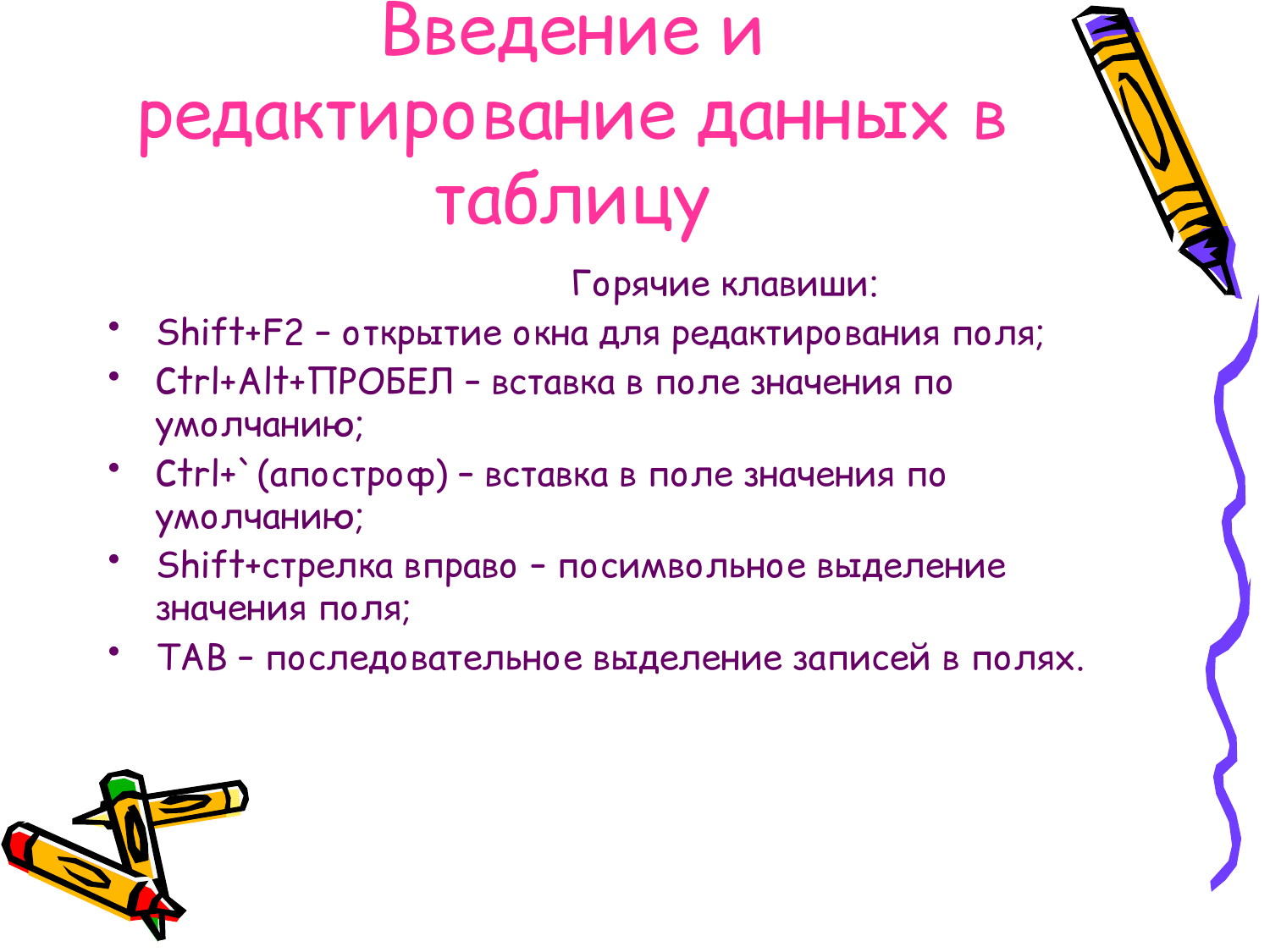

# Введение и редактирование данных в таблицу
                  Горячие клавиши:
Shift+F2 – открытие окна для редактирования поля;
Ctrl+Alt+ПРОБЕЛ – вставка в поле значения по умолчанию;
Сtrl+`(апостроф) – вставка в поле значения по умолчанию;
Shift+стрелка вправо – посимвольное выделение значения поля;
ТАВ – последовательное выделение записей в полях.